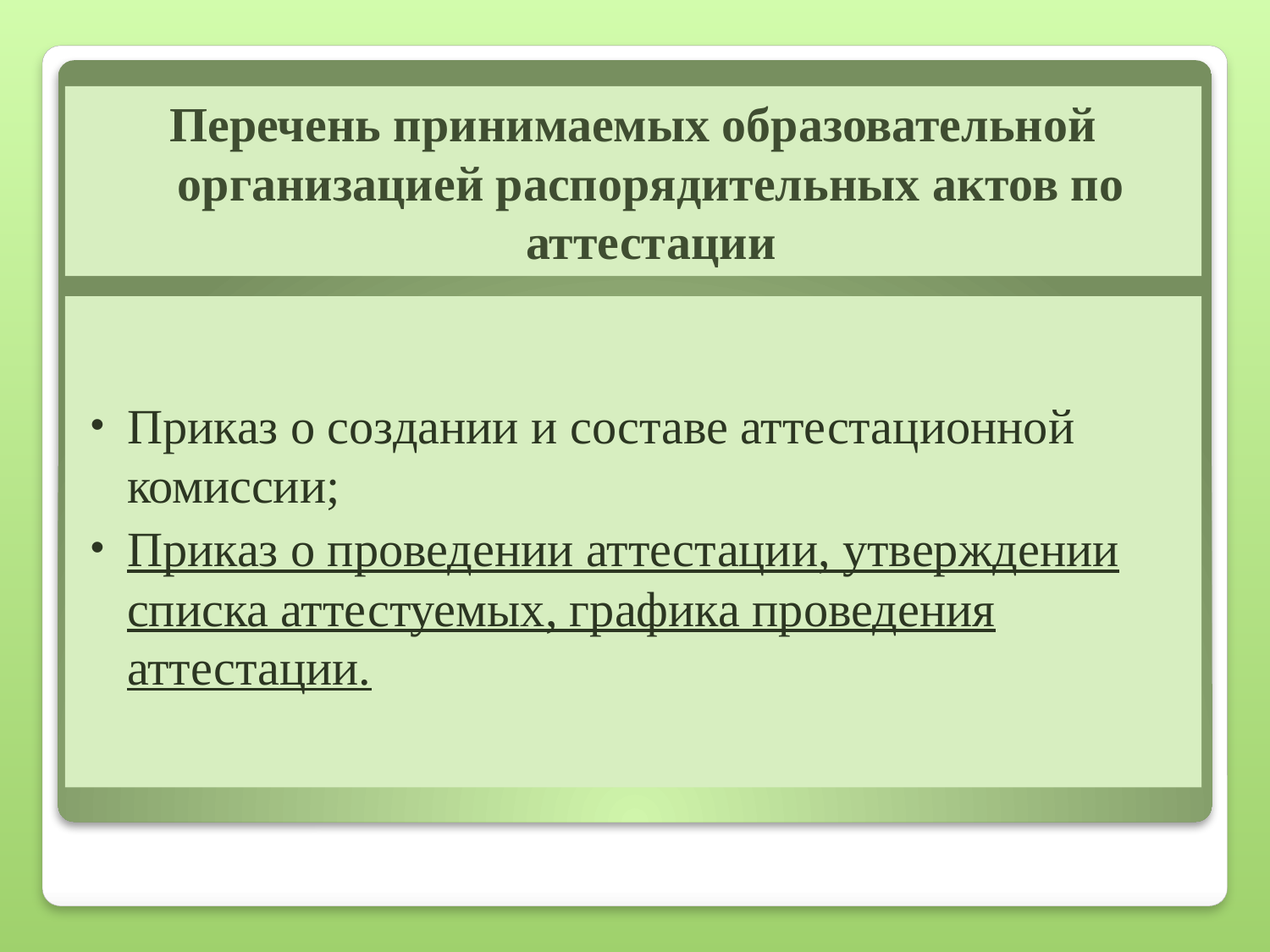

# Перечень принимаемых образовательной организацией распорядительных актов по аттестации
Приказ о создании и составе аттестационной комиссии;
Приказ о проведении аттестации, утверждении списка аттестуемых, графика проведения аттестации.